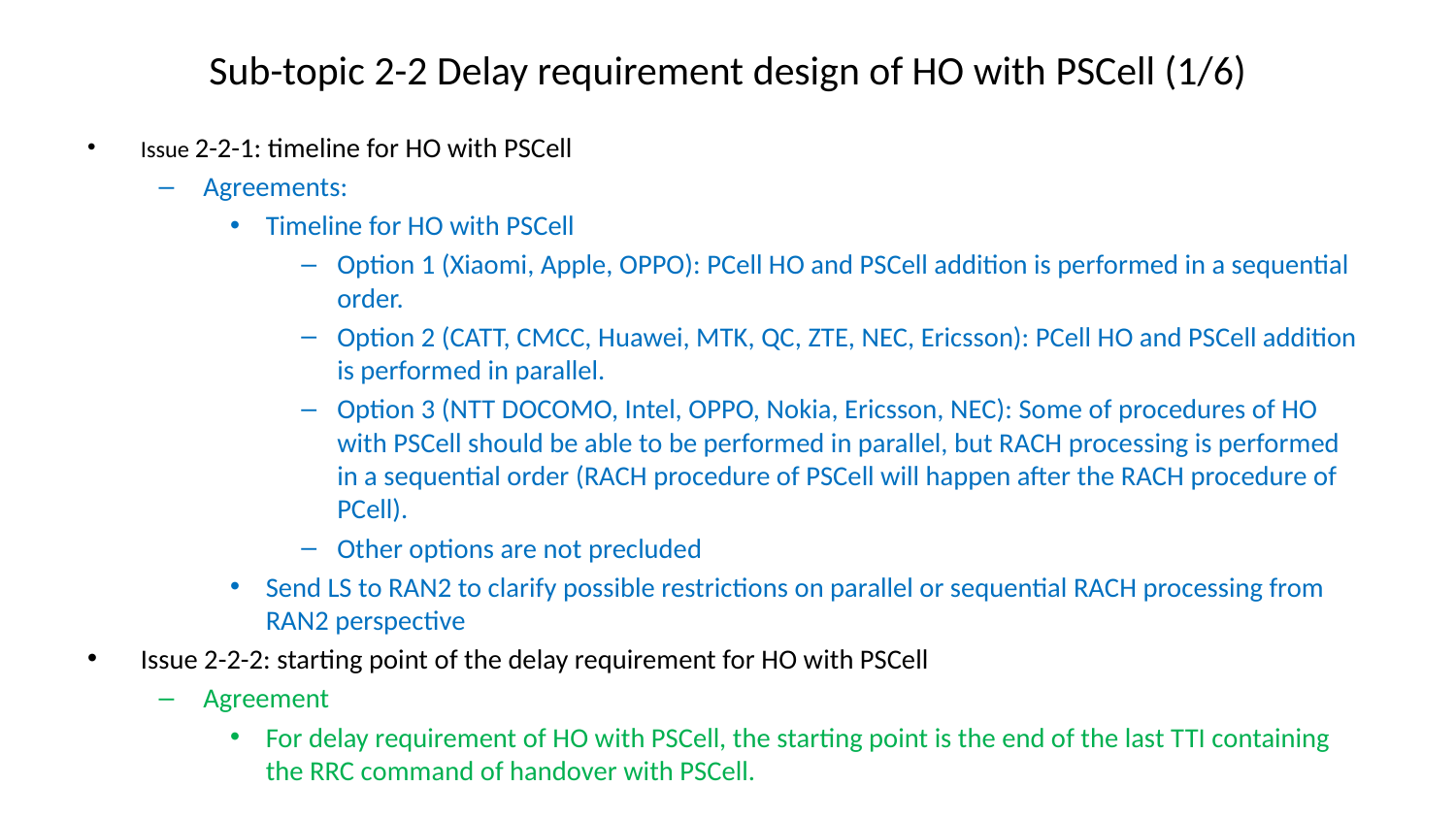

# Sub-topic 2-2 Delay requirement design of HO with PSCell (1/6)
Issue 2-2-1: timeline for HO with PSCell
Agreements:
Timeline for HO with PSCell
Option 1 (Xiaomi, Apple, OPPO): PCell HO and PSCell addition is performed in a sequential order.
Option 2 (CATT, CMCC, Huawei, MTK, QC, ZTE, NEC, Ericsson): PCell HO and PSCell addition is performed in parallel.
Option 3 (NTT DOCOMO, Intel, OPPO, Nokia, Ericsson, NEC): Some of procedures of HO with PSCell should be able to be performed in parallel, but RACH processing is performed in a sequential order (RACH procedure of PSCell will happen after the RACH procedure of PCell).
Other options are not precluded
Send LS to RAN2 to clarify possible restrictions on parallel or sequential RACH processing from RAN2 perspective
Issue 2-2-2: starting point of the delay requirement for HO with PSCell
Agreement
For delay requirement of HO with PSCell, the starting point is the end of the last TTI containing the RRC command of handover with PSCell.